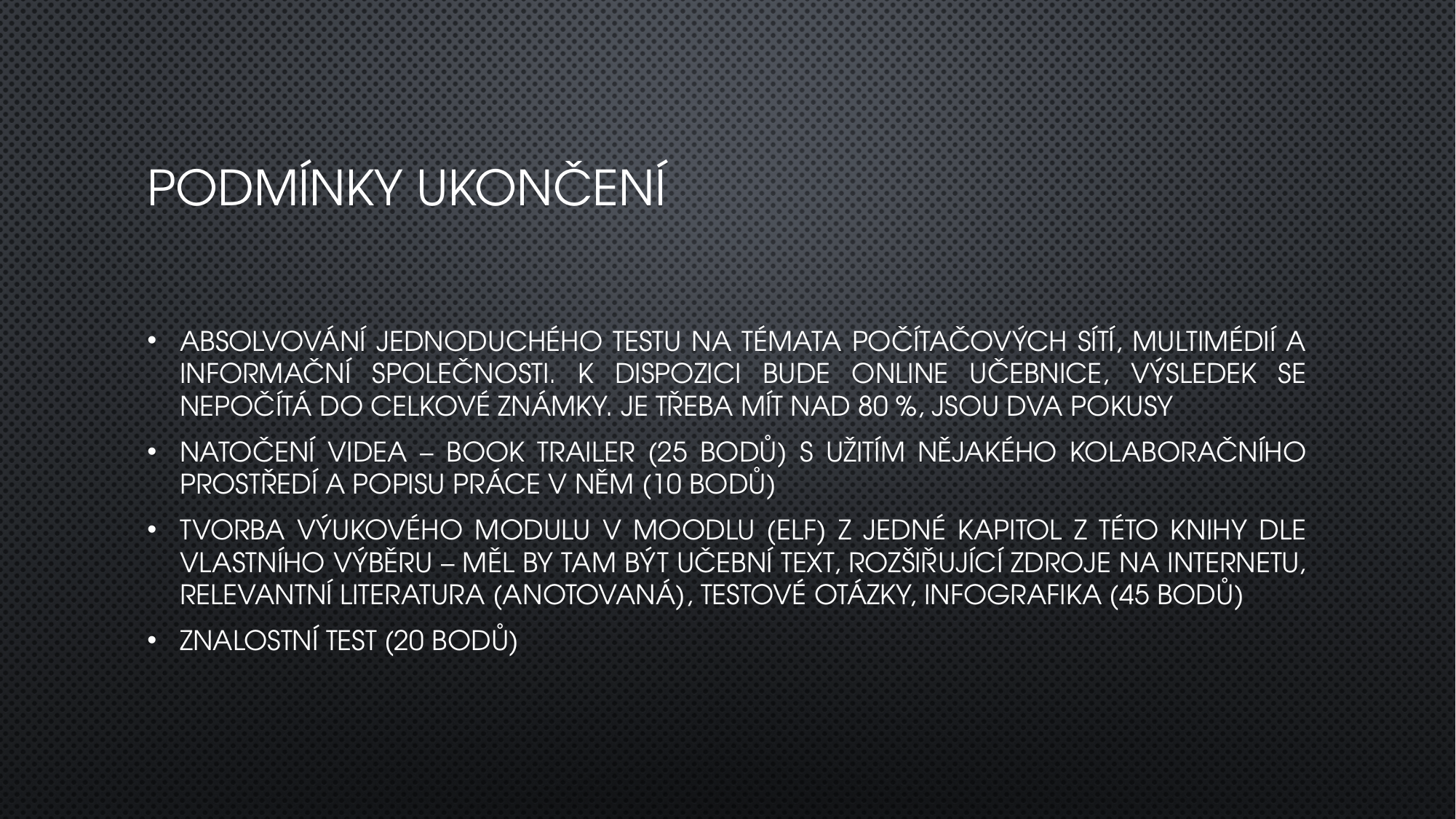

# Podmínky ukončení
Absolvování jednoduchého testu na témata počítačových sítí, multimédií a informační společnosti. K dispozici bude online učebnice, výsledek se nepočítá do celkové známky. Je třeba mít nad 80 %, jsou dva pokusy
Natočení videa – Book trailer (25 bodů) s užitím nějakého kolaboračního prostředí a popisu práce v něm (10 bodů)
Tvorba výukového modulu v Moodlu (Elf) z jedné kapitol z této knihy dle vlastního výběru – měl by tam být učební text, rozšiřující zdroje na internetu, relevantní literatura (anotovaná), testové otázky, infografika (45 bodů)
Znalostní test (20 bodů)